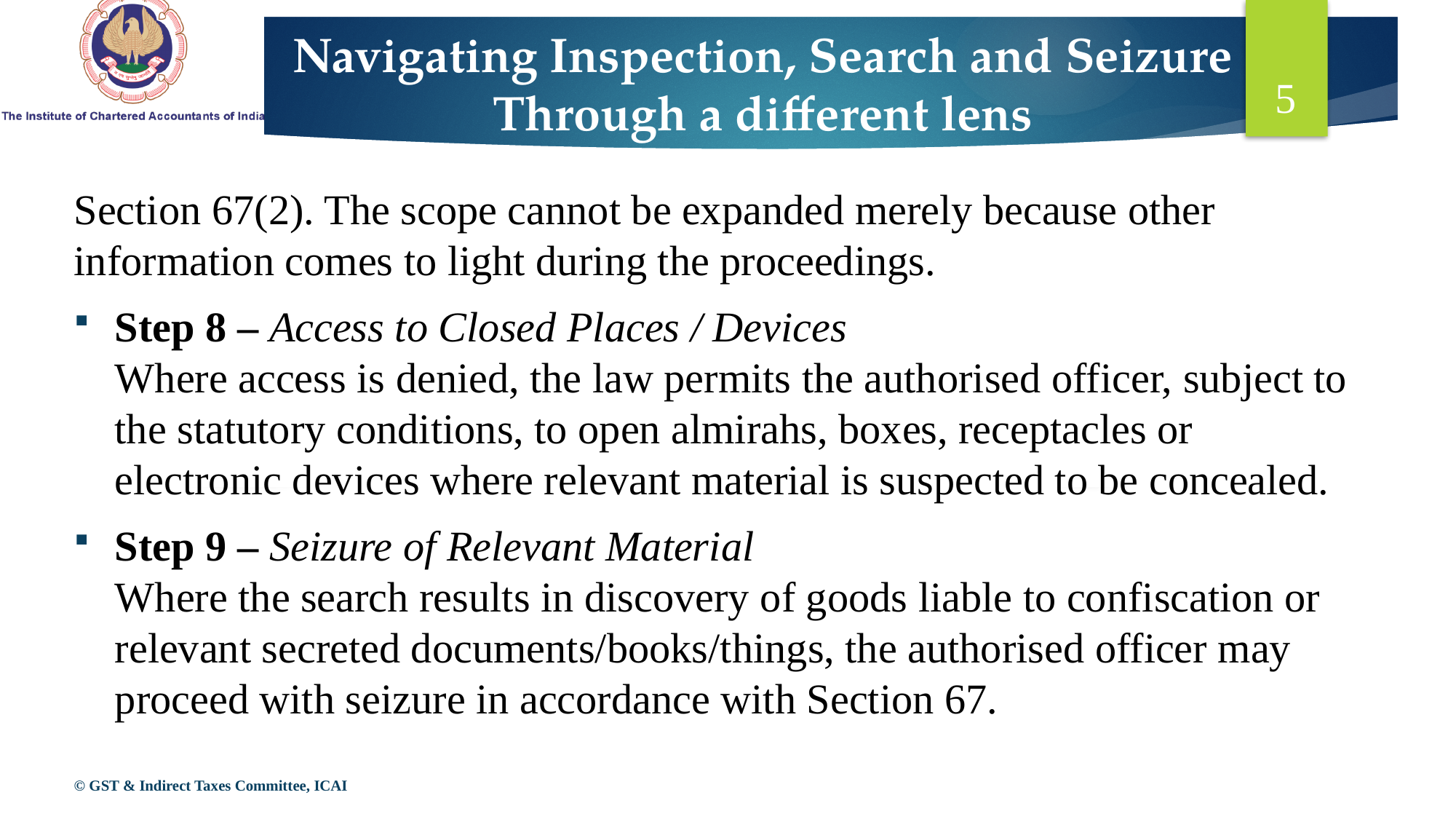

# Navigating Inspection, Search and Seizure Through a different lens
5
Section 67(2). The scope cannot be expanded merely because other information comes to light during the proceedings.
Step 8 – Access to Closed Places / Devices
Where access is denied, the law permits the authorised officer, subject to the statutory conditions, to open almirahs, boxes, receptacles or electronic devices where relevant material is suspected to be concealed.
Step 9 – Seizure of Relevant Material
Where the search results in discovery of goods liable to confiscation or relevant secreted documents/books/things, the authorised officer may proceed with seizure in accordance with Section 67.

© GST & Indirect Taxes Committee, ICAI